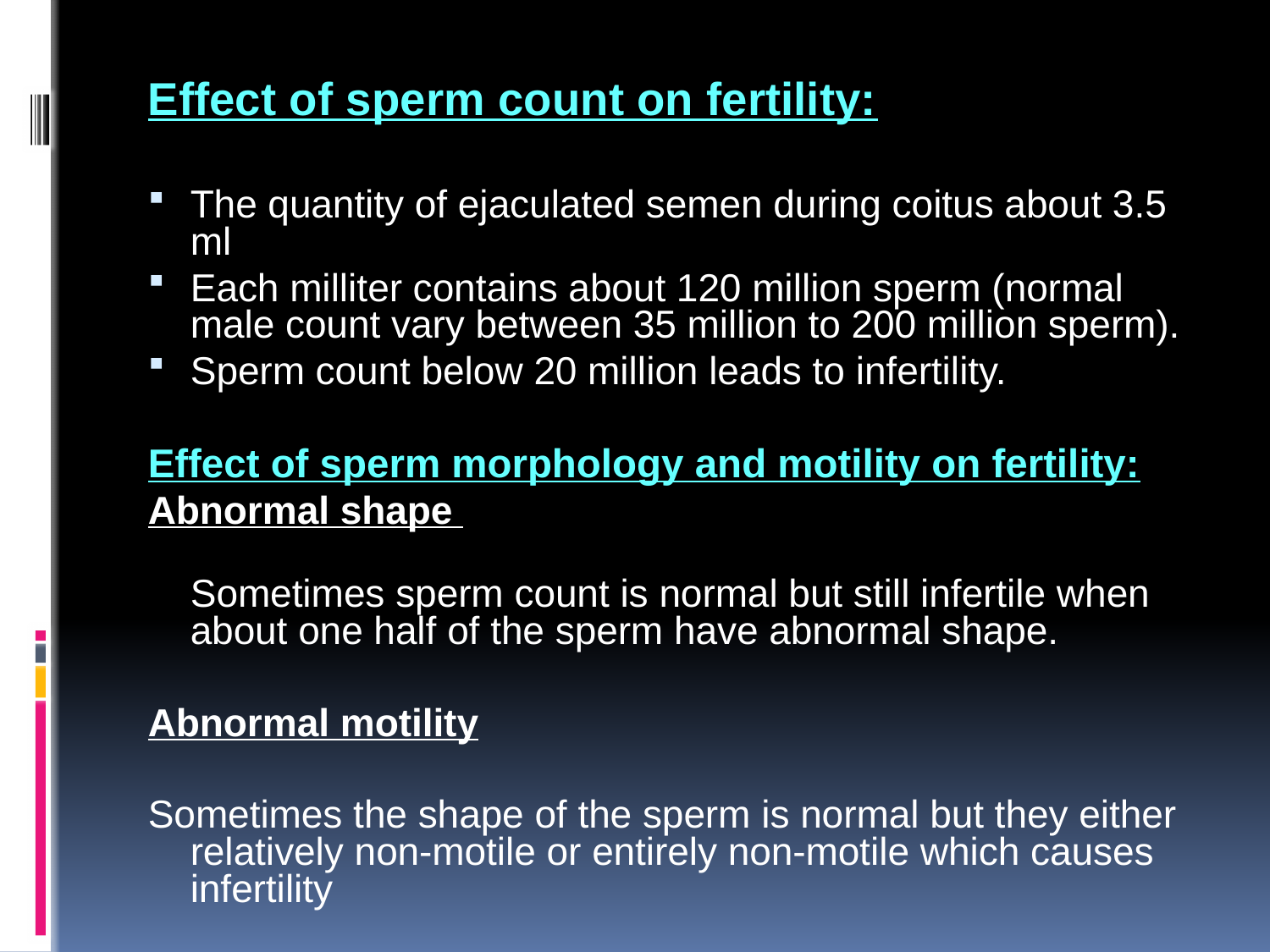

Effect of sperm count on fertility:

The quantity of ejaculated semen during coitus about 3.5 ml
Each milliter contains about 120 million sperm (normal male count vary between 35 million to 200 million sperm).
Sperm count below 20 million leads to infertility.

Effect of sperm morphology and motility on fertility:
Abnormal shape
Sometimes sperm count is normal but still infertile when about one half of the sperm have abnormal shape.

Abnormal motility

Sometimes the shape of the sperm is normal but they either relatively non-motile or entirely non-motile which causes infertility